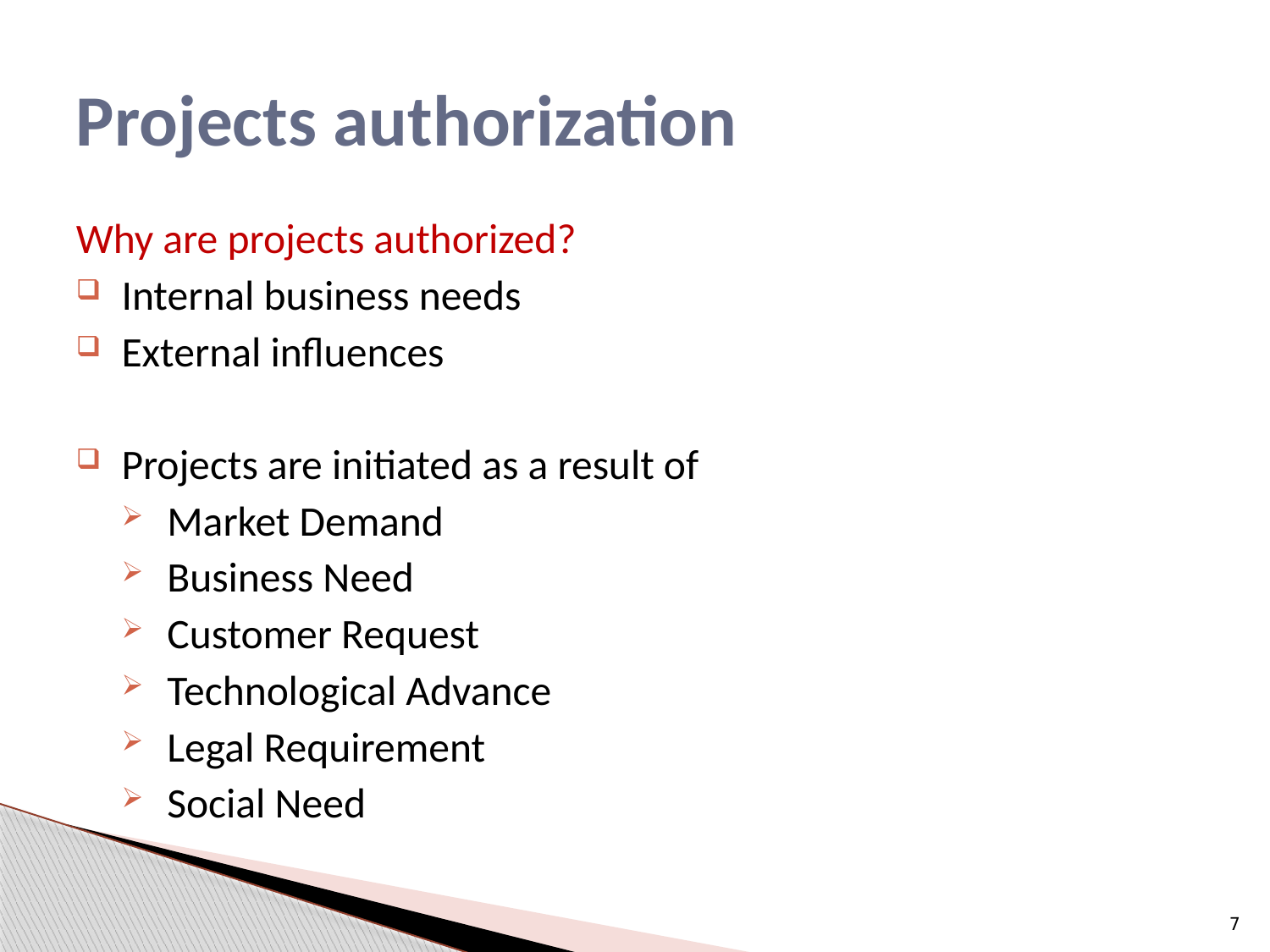

# Projects authorization
Why are projects authorized?
Internal business needs
External influences

Projects are initiated as a result of
Market Demand
Business Need
Customer Request
Technological Advance
Legal Requirement
Social Need
7